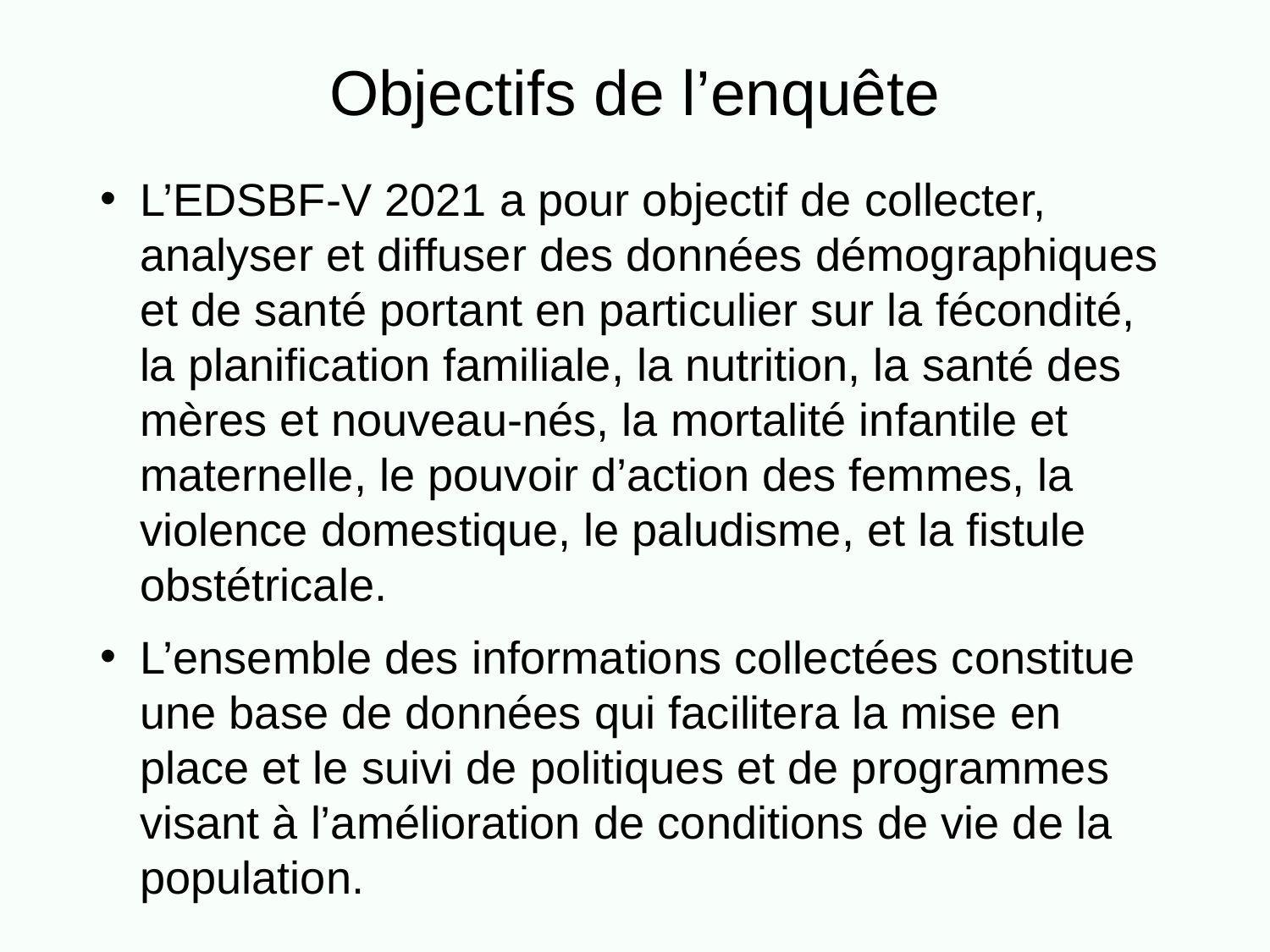

# Objectifs de l’enquête
L’EDSBF-V 2021 a pour objectif de collecter, analyser et diffuser des données démographiques et de santé portant en particulier sur la fécondité, la planification familiale, la nutrition, la santé des mères et nouveau-nés, la mortalité infantile et maternelle, le pouvoir d’action des femmes, la violence domestique, le paludisme, et la fistule obstétricale.
L’ensemble des informations collectées constitue une base de données qui facilitera la mise en place et le suivi de politiques et de programmes visant à l’amélioration de conditions de vie de la population.